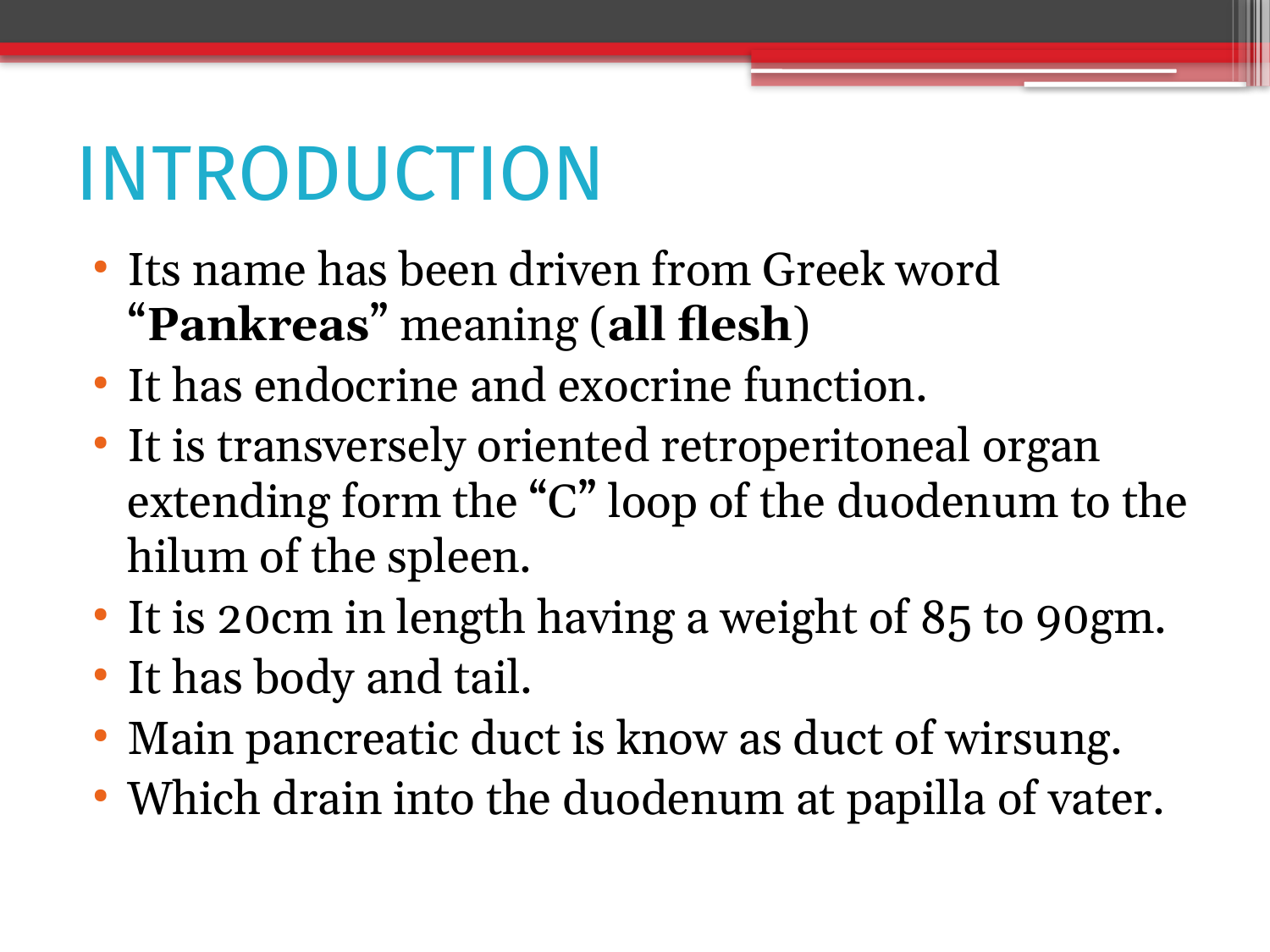

# INTRODUCTION
Its name has been driven from Greek word “Pankreas” meaning (all flesh)
It has endocrine and exocrine function.
It is transversely oriented retroperitoneal organ extending form the “C” loop of the duodenum to the hilum of the spleen.
It is 20cm in length having a weight of 85 to 90gm.
It has body and tail.
Main pancreatic duct is know as duct of wirsung.
Which drain into the duodenum at papilla of vater.